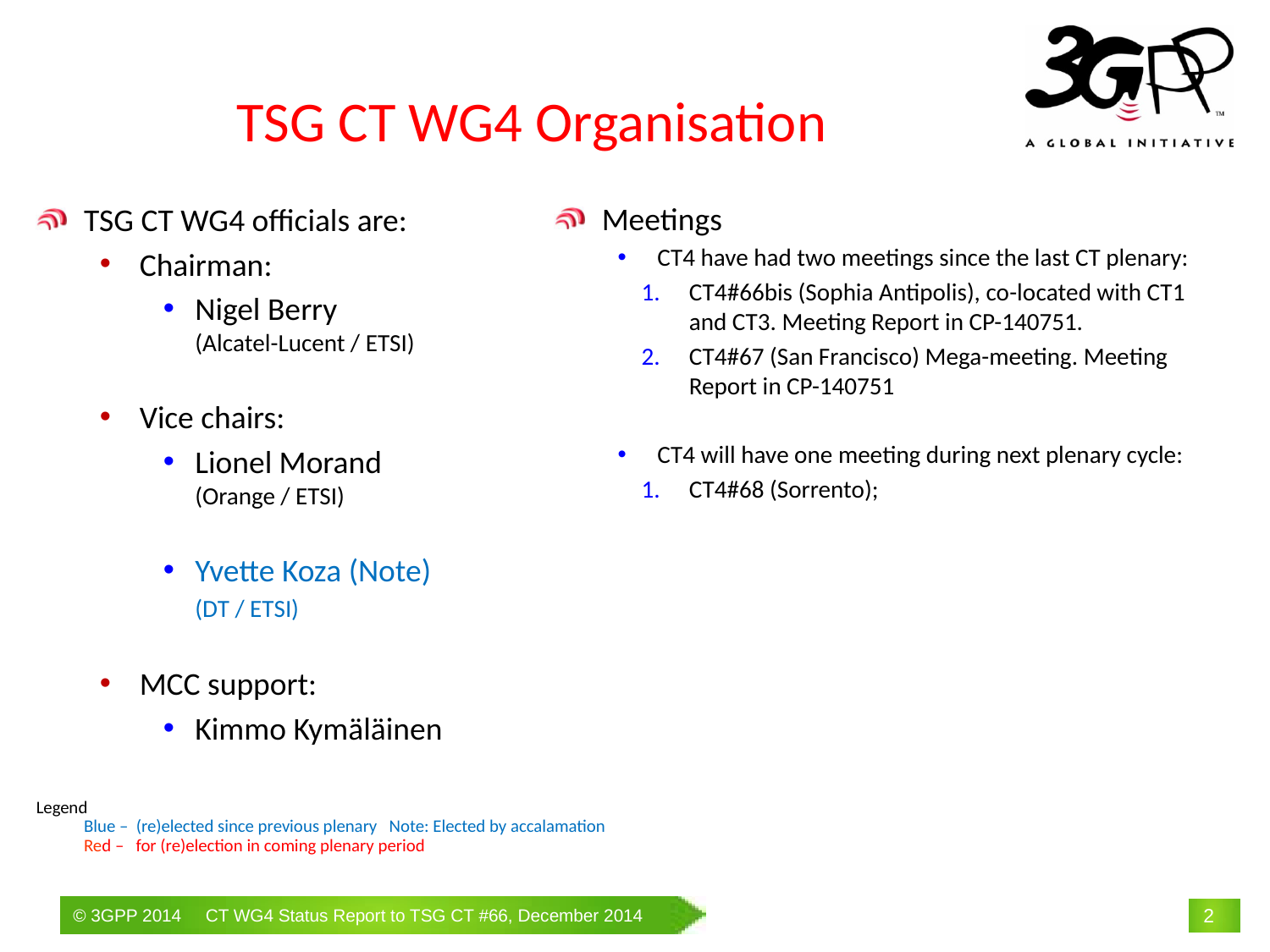

TSG CT WG4 Organisation
Meetings
CT4 have had two meetings since the last CT plenary:
CT4#66bis (Sophia Antipolis), co-located with CT1 and CT3. Meeting Report in CP-140751.
CT4#67 (San Francisco) Mega-meeting. Meeting Report in CP-140751

CT4 will have one meeting during next plenary cycle:
CT4#68 (Sorrento);

TSG CT WG4 officials are:
Chairman:
Nigel Berry
(Alcatel-Lucent / ETSI)

Vice chairs:
Lionel Morand
(Orange / ETSI)

Yvette Koza (Note)
	(DT / ETSI)

MCC support:
Kimmo Kymäläinen
Legend
Blue –  (re)elected since previous plenary   Note: Elected by accalamation
Red –   for (re)election in coming plenary period